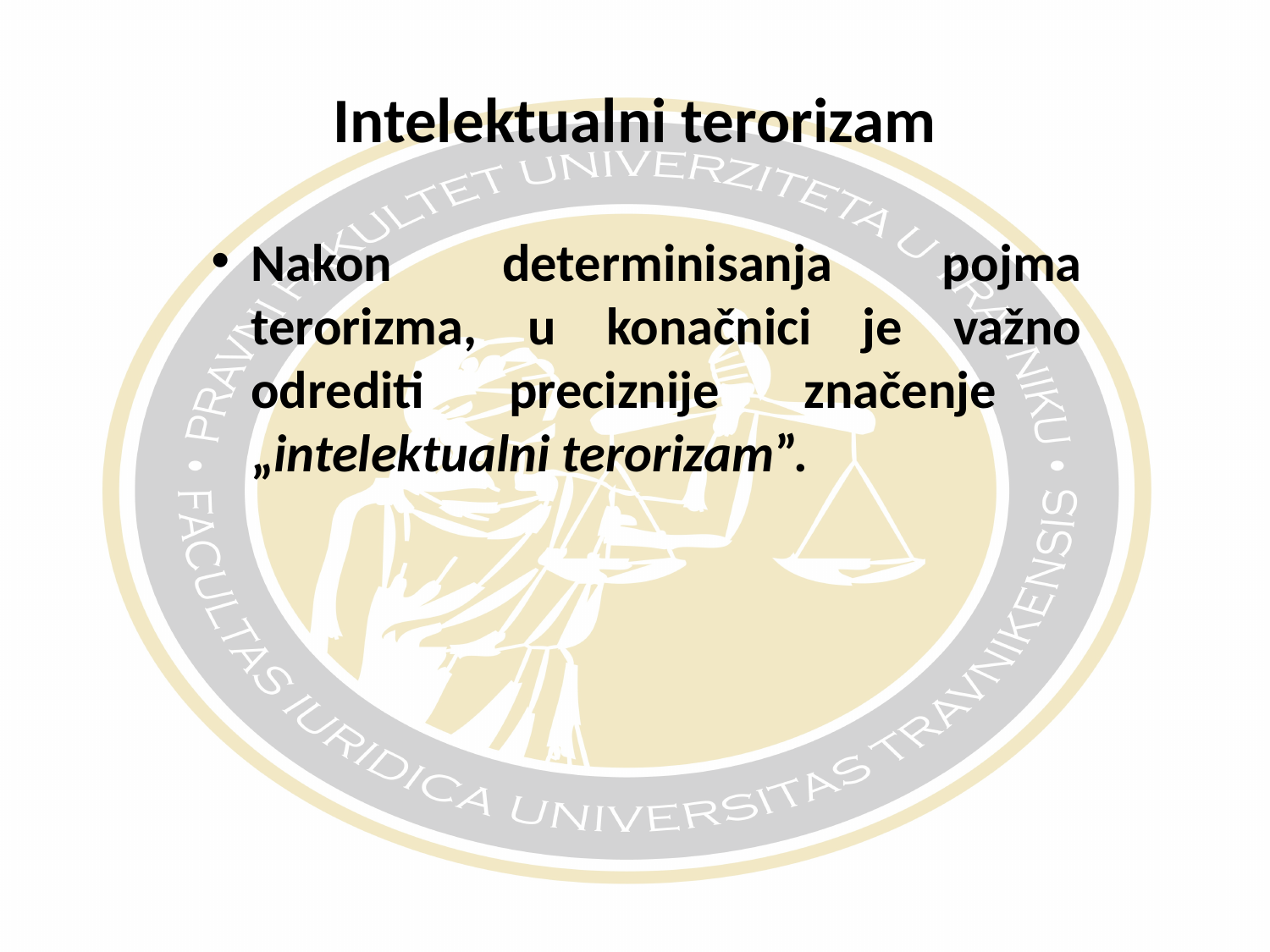

# Intelektualni terorizam
Nakon determinisanja pojma terorizma, u konačnici je važno odrediti preciznije značenje  „intelektualni terorizam”.